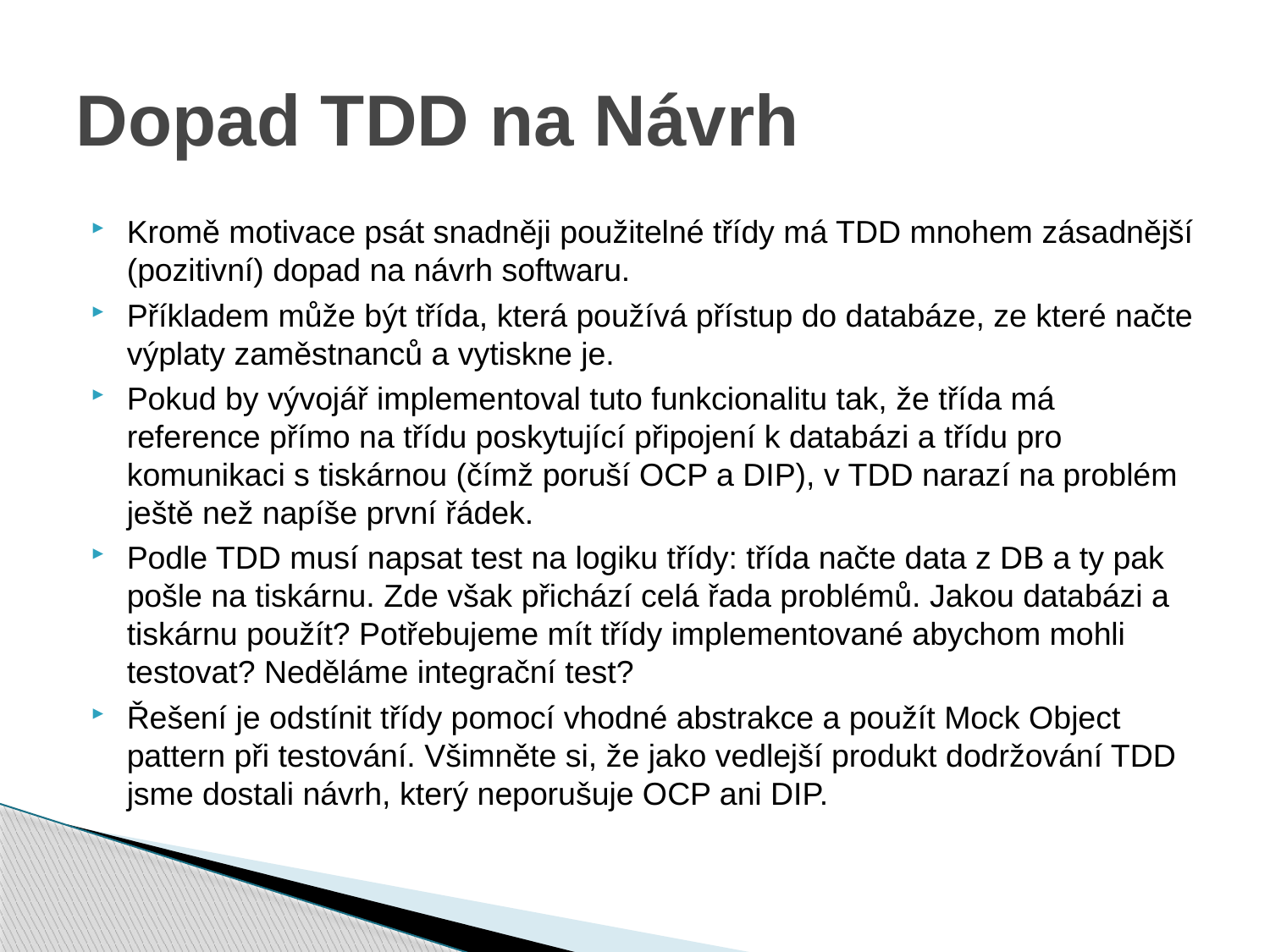

# Dopad TDD na Návrh
Kromě motivace psát snadněji použitelné třídy má TDD mnohem zásadnější (pozitivní) dopad na návrh softwaru.
Příkladem může být třída, která používá přístup do databáze, ze které načte výplaty zaměstnanců a vytiskne je.
Pokud by vývojář implementoval tuto funkcionalitu tak, že třída má reference přímo na třídu poskytující připojení k databázi a třídu pro komunikaci s tiskárnou (čímž poruší OCP a DIP), v TDD narazí na problém ještě než napíše první řádek.
Podle TDD musí napsat test na logiku třídy: třída načte data z DB a ty pak pošle na tiskárnu. Zde však přichází celá řada problémů. Jakou databázi a tiskárnu použít? Potřebujeme mít třídy implementované abychom mohli testovat? Neděláme integrační test?
Řešení je odstínit třídy pomocí vhodné abstrakce a použít Mock Object pattern při testování. Všimněte si, že jako vedlejší produkt dodržování TDD jsme dostali návrh, který neporušuje OCP ani DIP.